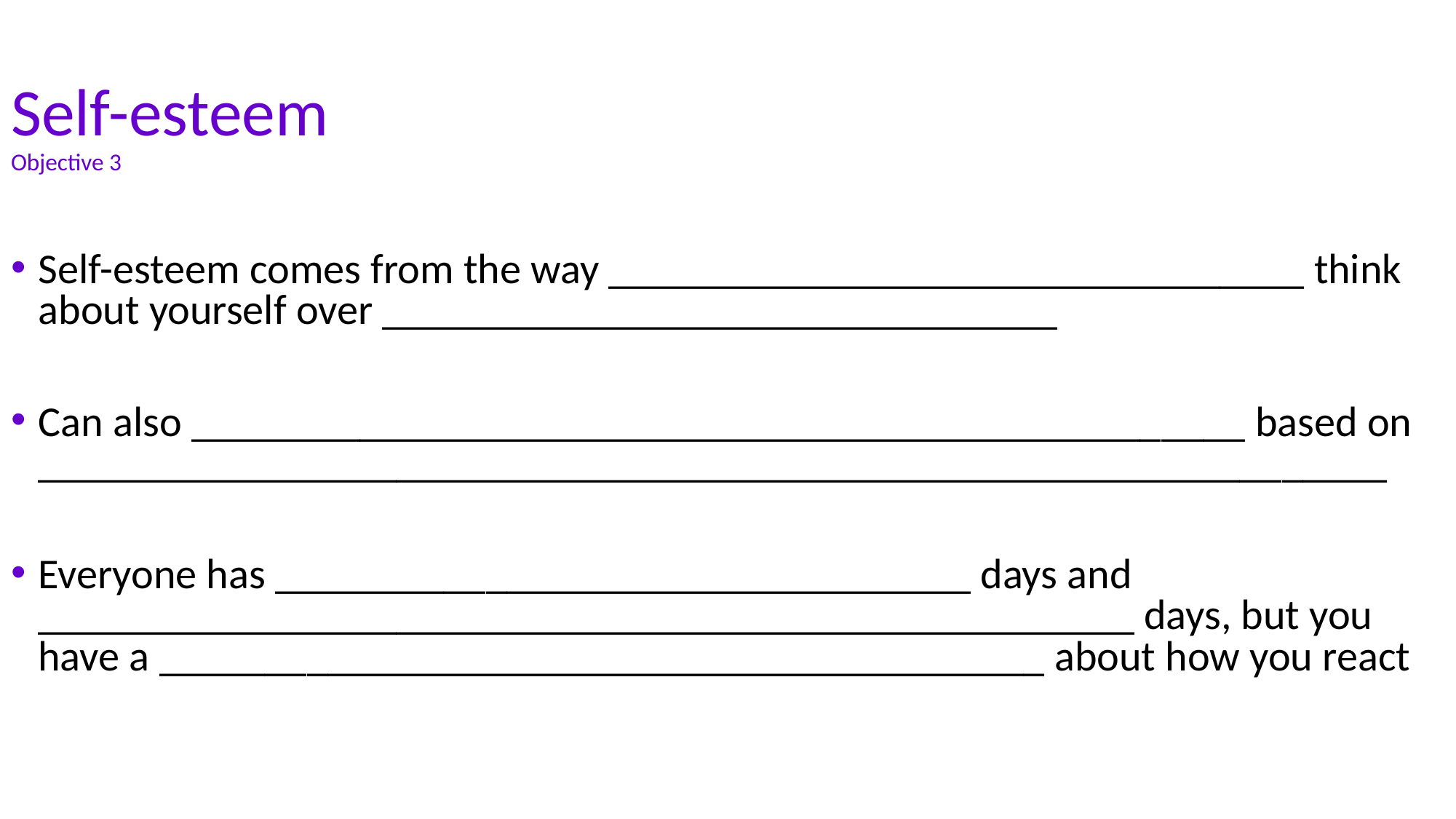

Self-esteem
Objective 3
Self-esteem comes from the way _________________________________ think about yourself over ________________________________

Can also __________________________________________________ based on ________________________________________________________________

Everyone has _________________________________ days and ____________________________________________________ days, but you have a __________________________________________ about how you react